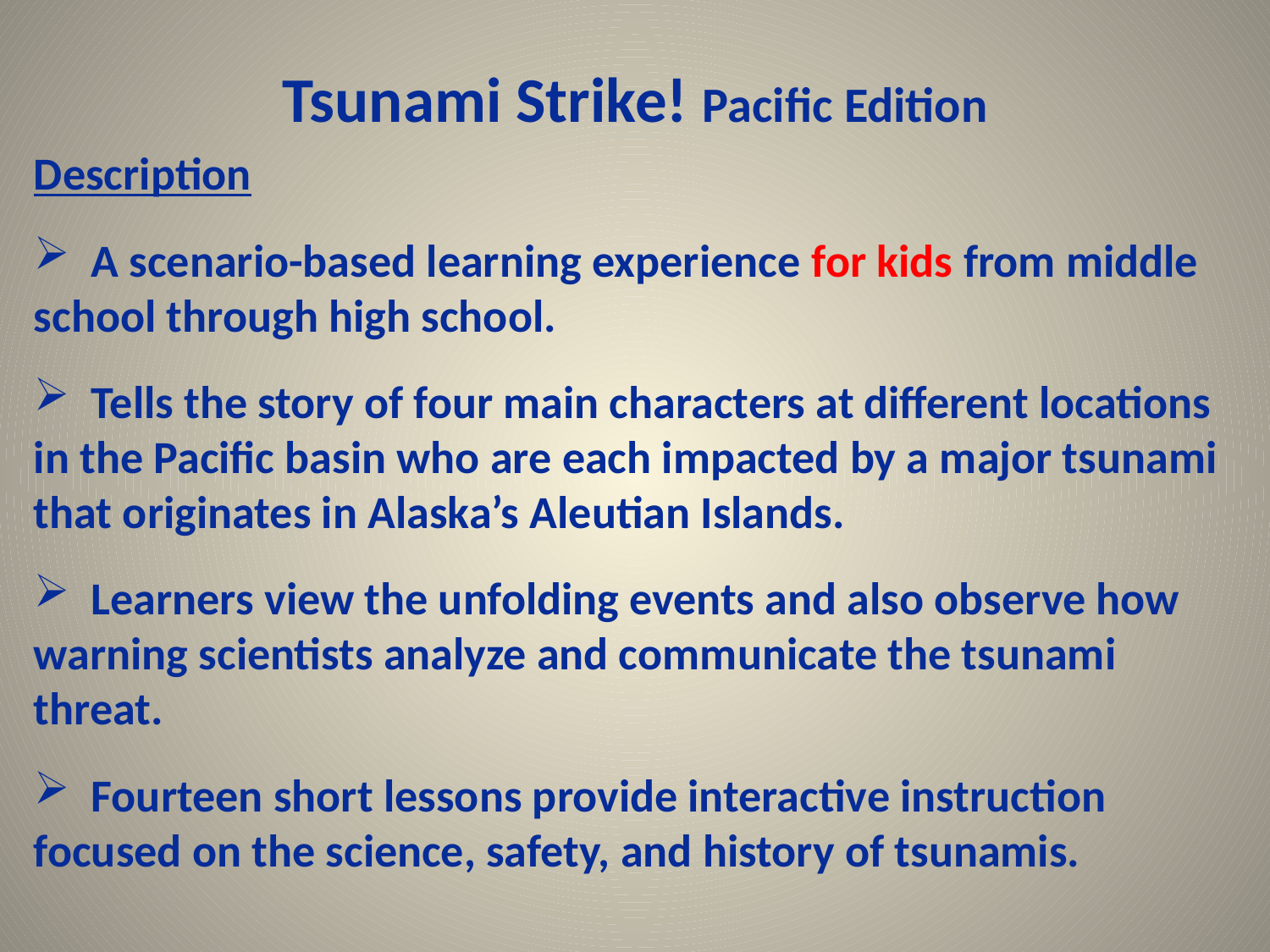

Tsunami Strike! Pacific Edition
Description

  A scenario-based learning experience for kids from middle school through high school.

  Tells the story of four main characters at different locations in the Pacific basin who are each impacted by a major tsunami that originates in Alaska’s Aleutian Islands.

  Learners view the unfolding events and also observe how warning scientists analyze and communicate the tsunami threat.

  Fourteen short lessons provide interactive instruction focused on the science, safety, and history of tsunamis.